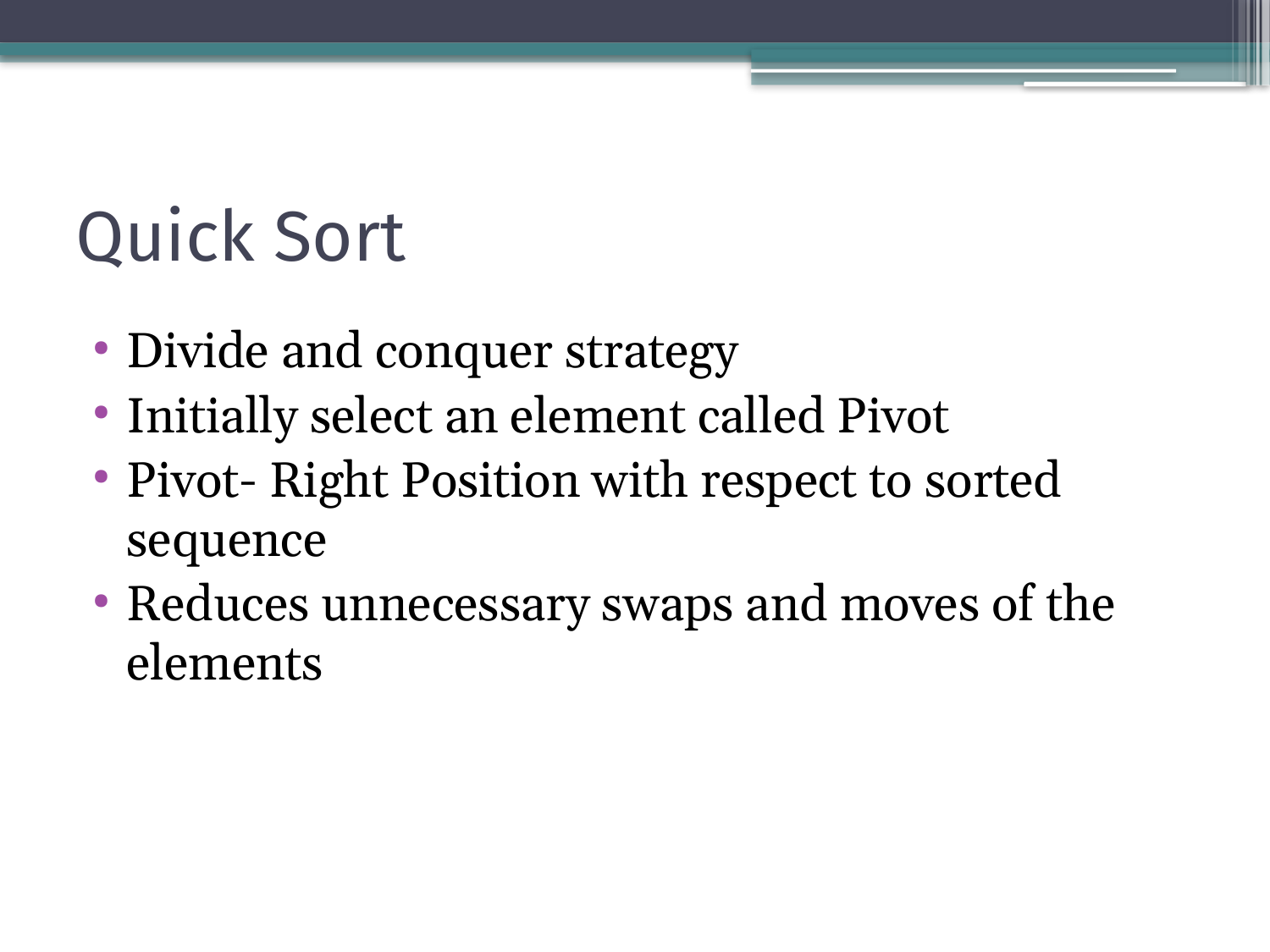

Quick Sort
Divide and conquer strategy
Initially select an element called Pivot
Pivot- Right Position with respect to sorted sequence
Reduces unnecessary swaps and moves of the elements